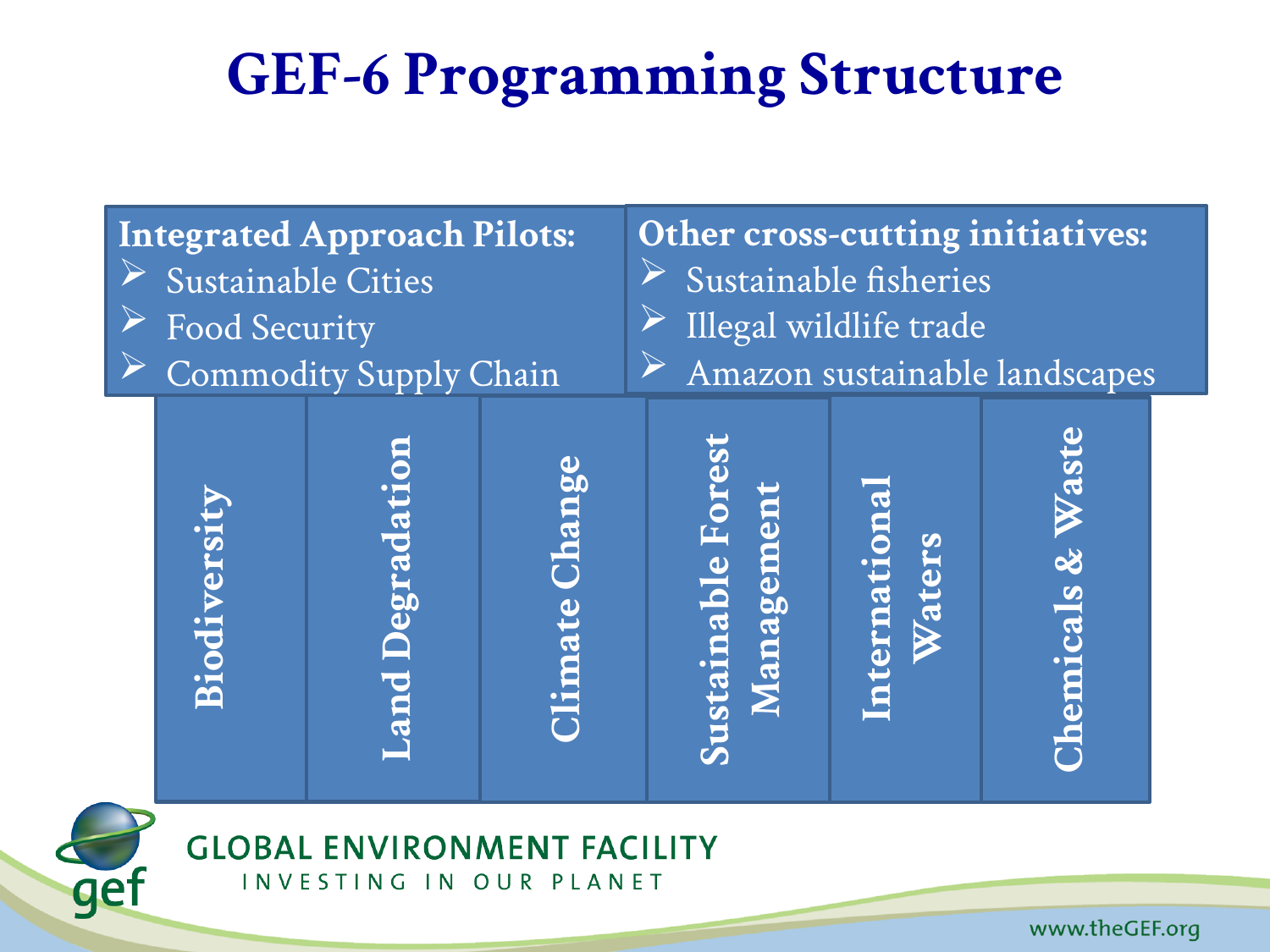

# GEF-6 Programming Structure
Other cross-cutting initiatives:
Sustainable fisheries
Illegal wildlife trade
Amazon sustainable landscapes
Integrated Approach Pilots:
Sustainable Cities
Food Security
Commodity Supply Chain

Commodities
Food Security
Cities

Biodiversity

International Waters
Land Degradation
Climate Change
Sustainable Forest Management
Chemicals & Waste
Biodiversity